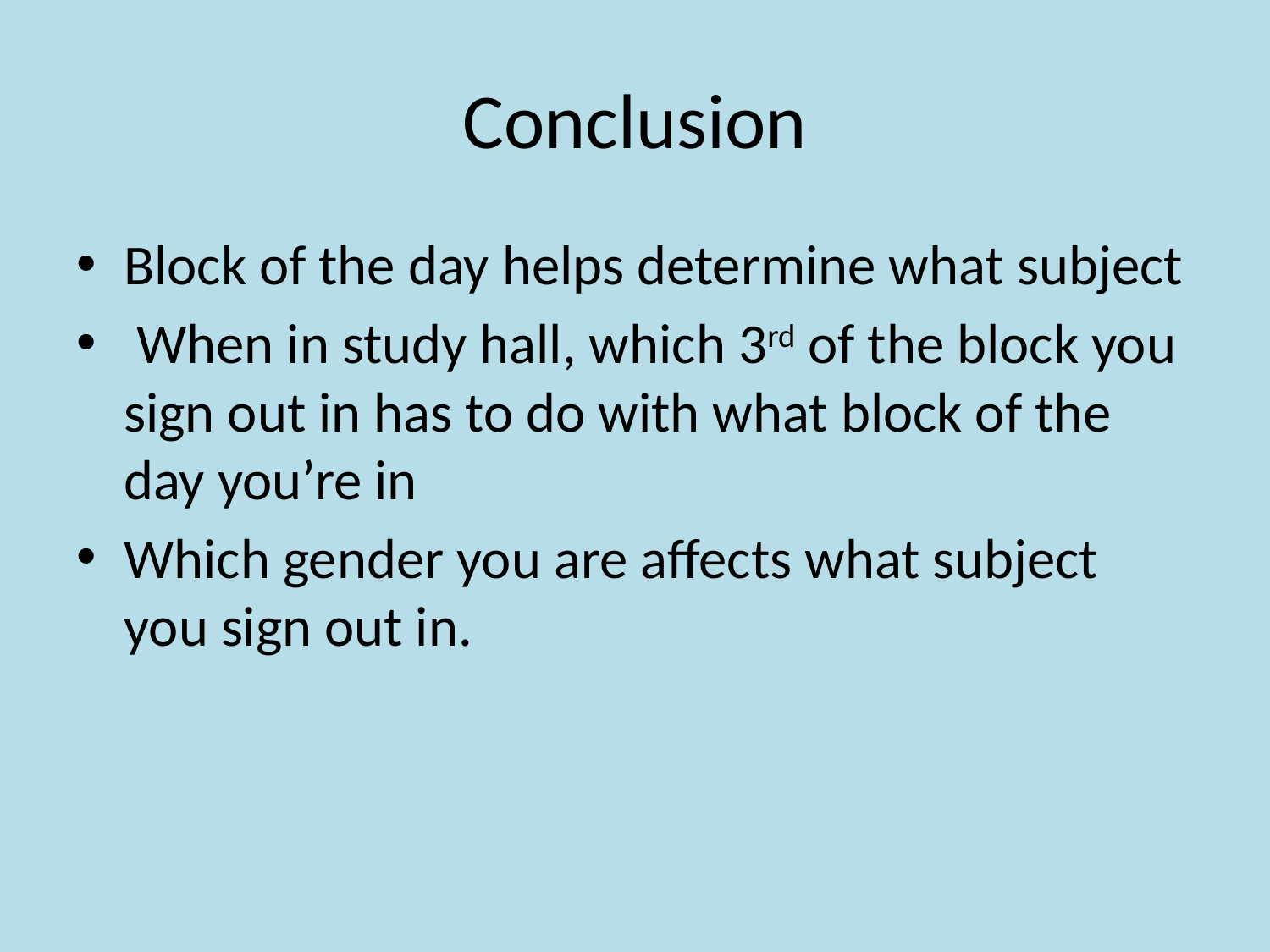

# Conclusion
Block of the day helps determine what subject
 When in study hall, which 3rd of the block you sign out in has to do with what block of the day you’re in
Which gender you are affects what subject you sign out in.